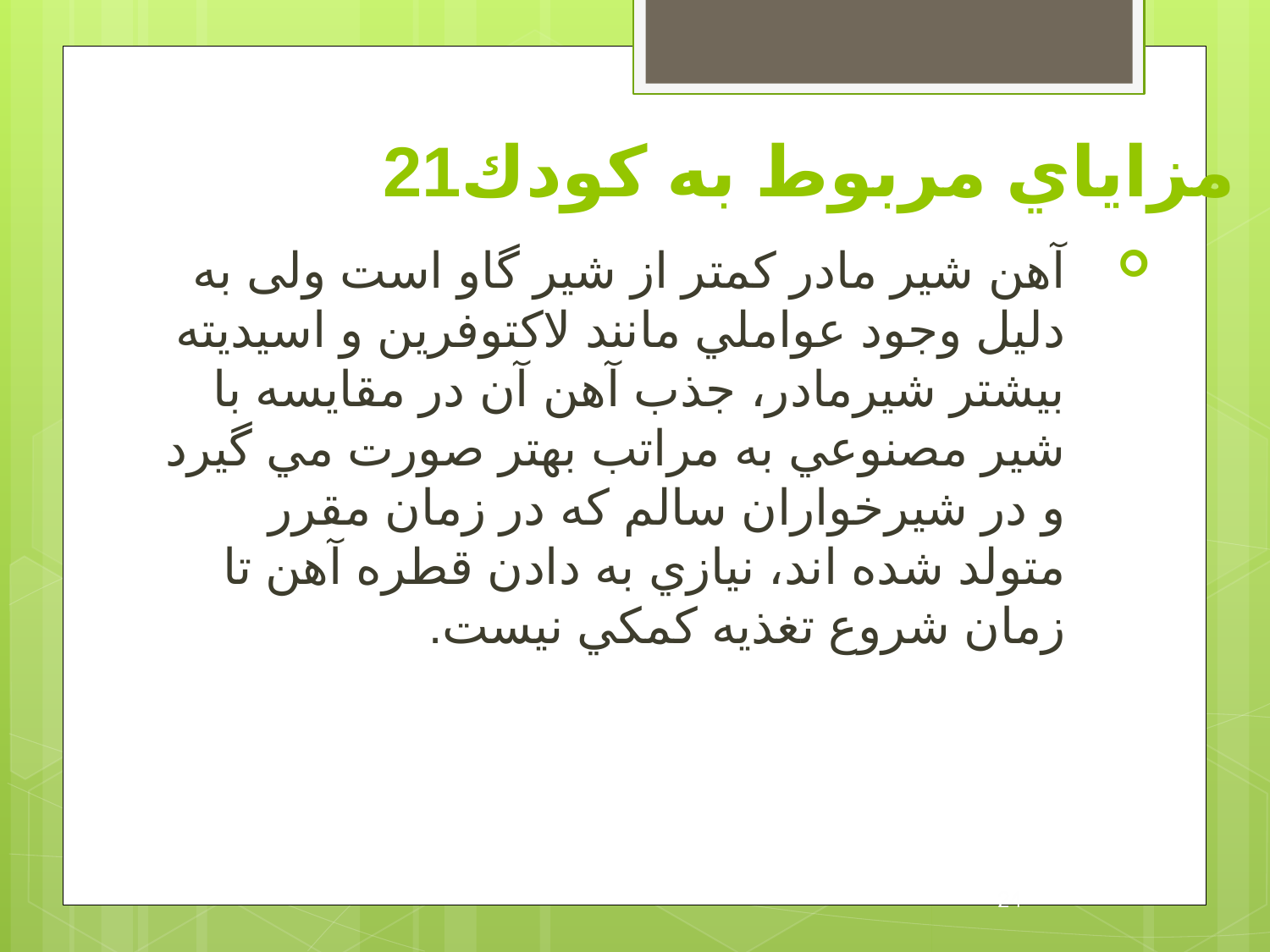

# مزاياي مربوط به كودك21

آهن شير مادر کمتر از شير گاو است ولی به دليل وجود عواملي مانند لاكتوفرين و اسيديته بيشتر شيرمادر،‌ جذب آهن آن در مقايسه با شير مصنوعي به مراتب بهتر صورت مي گيرد و در شيرخواران سالم كه در زمان مقرر متولد شده اند،‌ نيازي به دادن قطره آهن تا زمان شروع تغذيه كمكي نيست.
24